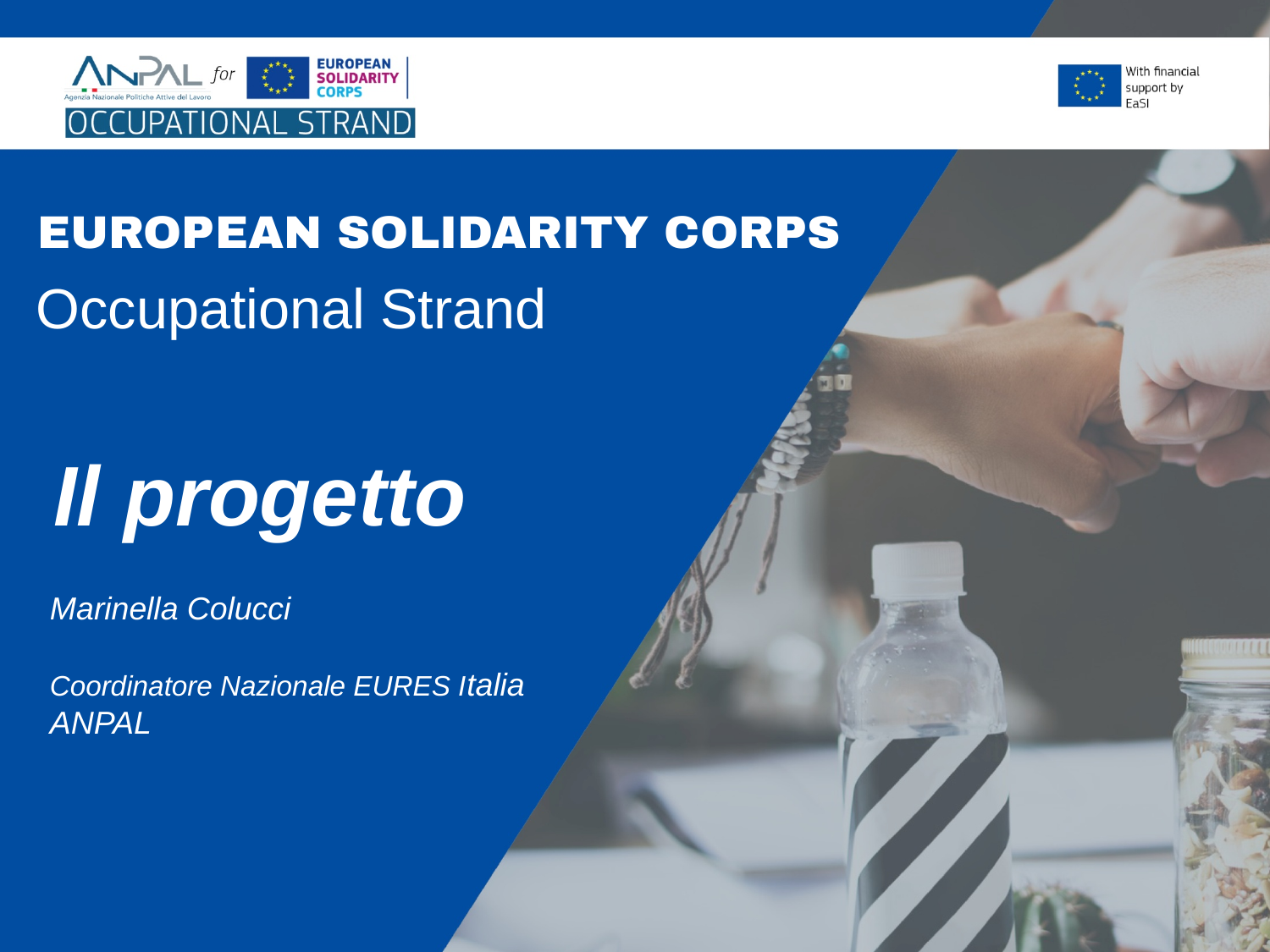

# EUROPEAN SOLIDARITY CORPS
Occupational Strand

 Il progetto

Marinella Colucci

Coordinatore Nazionale EURES Italia
ANPAL